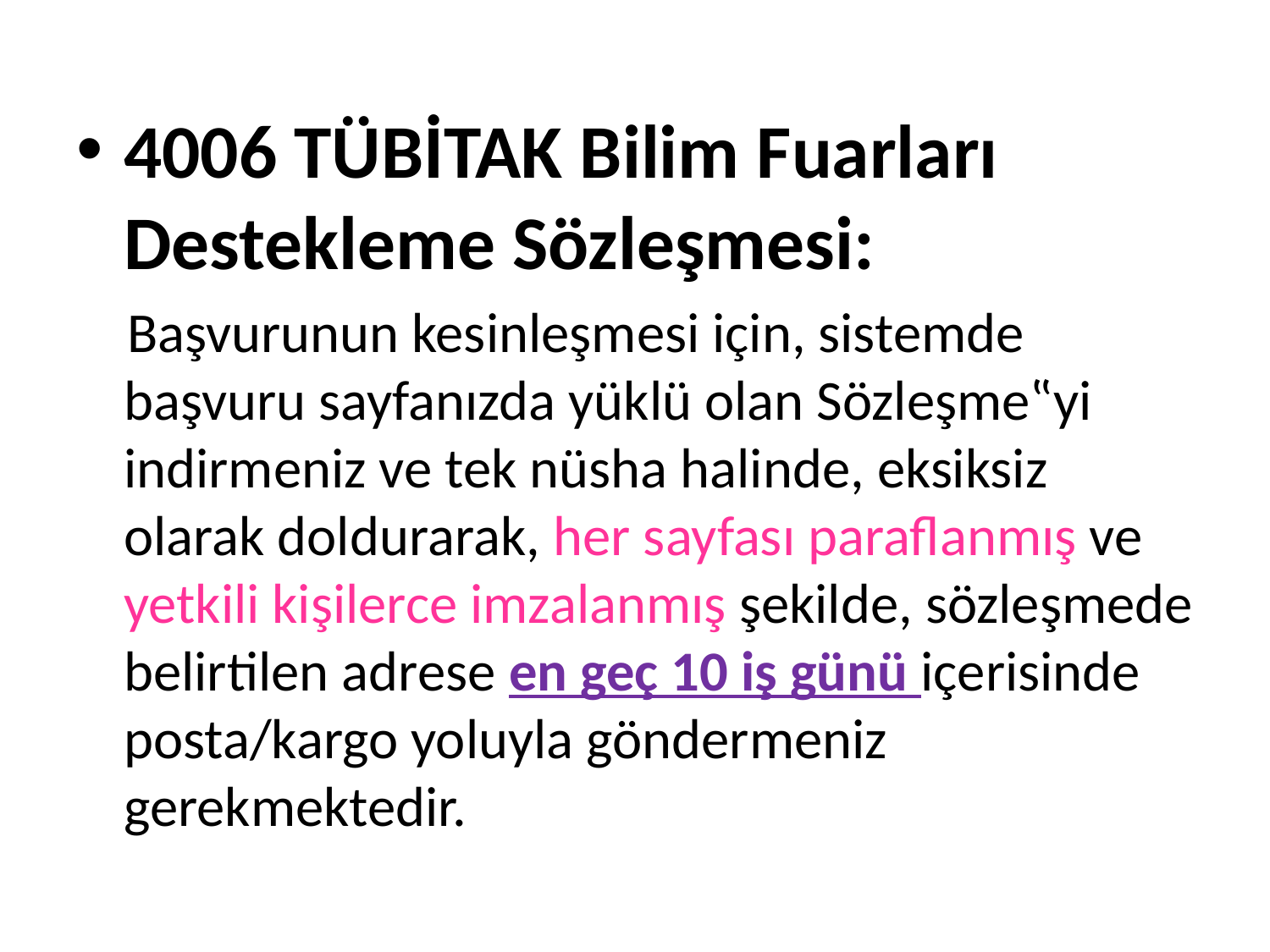

#
4006 TÜBİTAK Bilim Fuarları Destekleme Sözleşmesi:
    Başvurunun kesinleşmesi için, sistemde başvuru sayfanızda yüklü olan Sözleşme‟yi indirmeniz ve tek nüsha halinde, eksiksiz olarak doldurarak, her sayfası paraflanmış ve yetkili kişilerce imzalanmış şekilde, sözleşmede belirtilen adrese en geç 10 iş günü içerisinde posta/kargo yoluyla göndermeniz gerekmektedir.